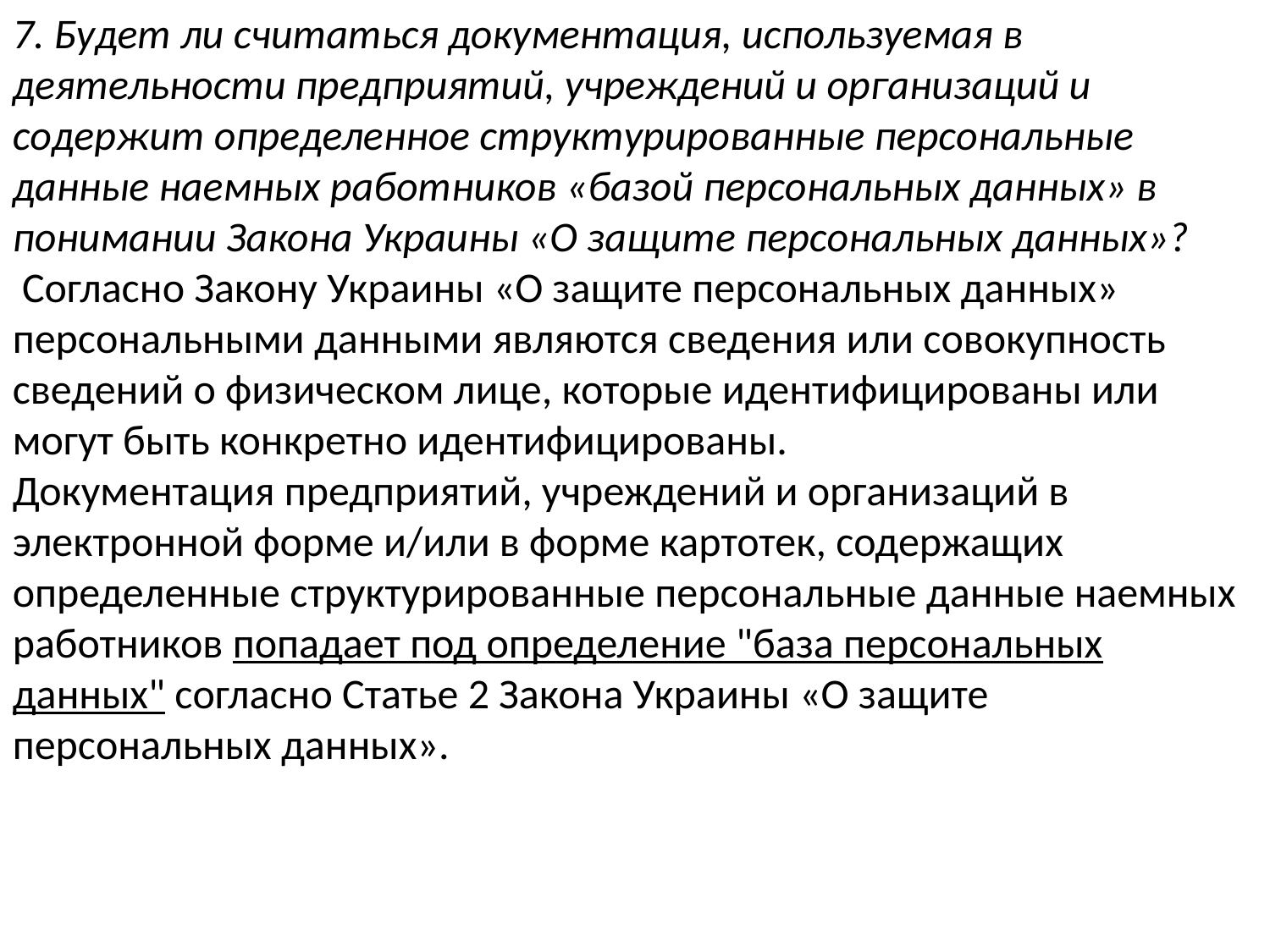

7. Будет ли считаться документация, используемая в деятельности предприятий, учреждений и организаций и содержит определенное структурированные персональные данные наемных работников «базой персональных данных» в понимании Закона Украины «О защите персональных данных»?
 Согласно Закону Украины «О защите персональных данных» персональными данными являются сведения или совокупность сведений о физическом лице, которые идентифицированы или могут быть конкретно идентифицированы.
Документация предприятий, учреждений и организаций в электронной форме и/или в форме картотек, содержащих определенные структурированные персональные данные наемных работников попадает под определение "база персональных данных" согласно Статье 2 Закона Украины «О защите персональных данных».